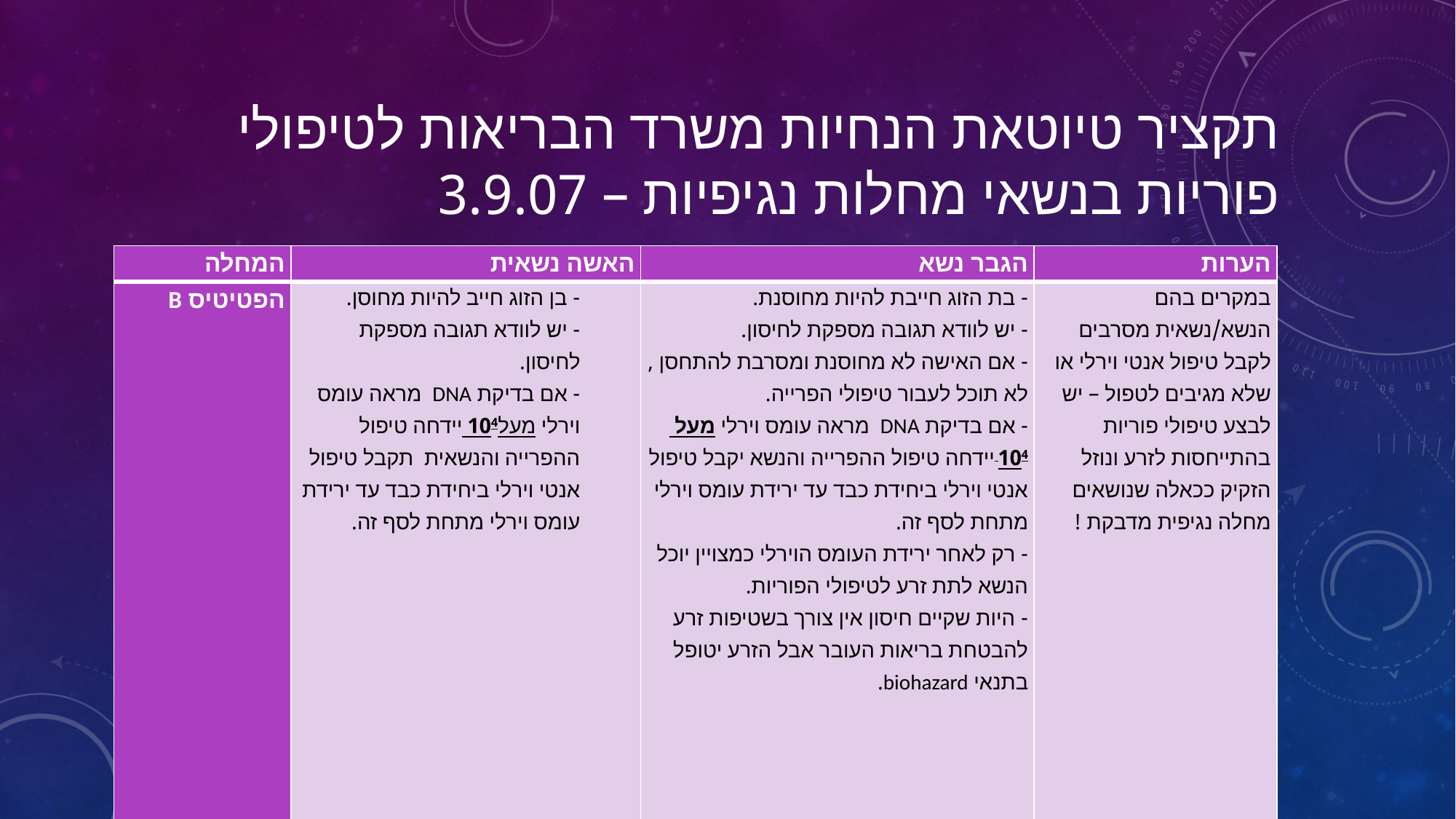

# תקציר טיוטאת הנחיות משרד הבריאות לטיפולי פוריות בנשאי מחלות נגיפיות – 3.9.07

| המחלה | האשה נשאית | הגבר נשא | הערות |
| --- | --- | --- | --- |
| הפטיטיס B | - בן הזוג חייב להיות מחוסן. - יש לוודא תגובה מספקת לחיסון. - אם בדיקת DNA מראה עומס וירלי מעל104 יידחה טיפול ההפרייה והנשאית תקבל טיפול אנטי וירלי ביחידת כבד עד ירידת עומס וירלי מתחת לסף זה. | - בת הזוג חייבת להיות מחוסנת. - יש לוודא תגובה מספקת לחיסון. - אם האישה לא מחוסנת ומסרבת להתחסן , לא תוכל לעבור טיפולי הפרייה. - אם בדיקת DNA מראה עומס וירלי מעל 104 יידחה טיפול ההפרייה והנשא יקבל טיפול אנטי וירלי ביחידת כבד עד ירידת עומס וירלי מתחת לסף זה. - רק לאחר ירידת העומס הוירלי כמצויין יוכל הנשא לתת זרע לטיפולי הפוריות. - היות שקיים חיסון אין צורך בשטיפות זרע להבטחת בריאות העובר אבל הזרע יטופל בתנאי biohazard. | במקרים בהם הנשא/נשאית מסרבים לקבל טיפול אנטי וירלי או שלא מגיבים לטפול – יש לבצע טיפולי פוריות בהתייחסות לזרע ונוזל הזקיק ככאלה שנושאים מחלה נגיפית מדבקת ! |